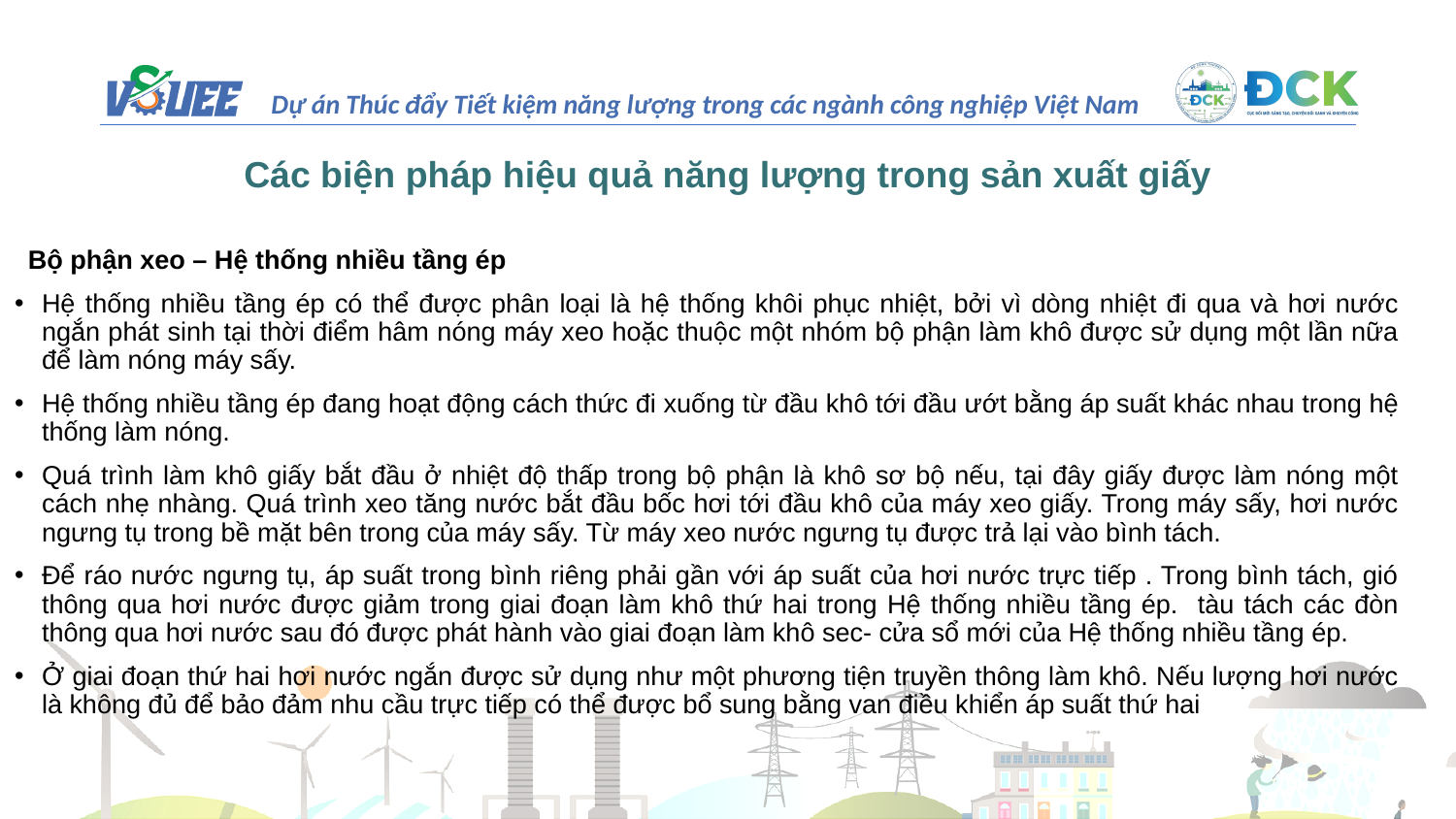

# Các biện pháp hiệu quả năng lượng trong sản xuất giấy
Bộ phận xeo – Hệ thống nhiều tầng ép
Hệ thống nhiều tầng ép có thể được phân loại là hệ thống khôi phục nhiệt, bởi vì dòng nhiệt đi qua và hơi nước ngắn phát sinh tại thời điểm hâm nóng máy xeo hoặc thuộc một nhóm bộ phận làm khô được sử dụng một lần nữa để làm nóng máy sấy.
Hệ thống nhiều tầng ép đang hoạt động cách thức đi xuống từ đầu khô tới đầu ướt bằng áp suất khác nhau trong hệ thống làm nóng.
Quá trình làm khô giấy bắt đầu ở nhiệt độ thấp trong bộ phận là khô sơ bộ nếu, tại đây giấy được làm nóng một cách nhẹ nhàng. Quá trình xeo tăng nước bắt đầu bốc hơi tới đầu khô của máy xeo giấy. Trong máy sấy, hơi nước ngưng tụ trong bề mặt bên trong của máy sấy. Từ máy xeo nước ngưng tụ được trả lại vào bình tách.
Để ráo nước ngưng tụ, áp suất trong bình riêng phải gần với áp suất của hơi nước trực tiếp . Trong bình tách, gió thông qua hơi nước được giảm trong giai đoạn làm khô thứ hai trong Hệ thống nhiều tầng ép.  tàu tách các đòn thông qua hơi nước sau đó được phát hành vào giai đoạn làm khô sec- cửa sổ mới của Hệ thống nhiều tầng ép.
Ở giai đoạn thứ hai hơi nước ngắn được sử dụng như một phương tiện truyền thông làm khô. Nếu lượng hơi nước là không đủ để bảo đảm nhu cầu trực tiếp có thể được bổ sung bằng van điều khiển áp suất thứ hai